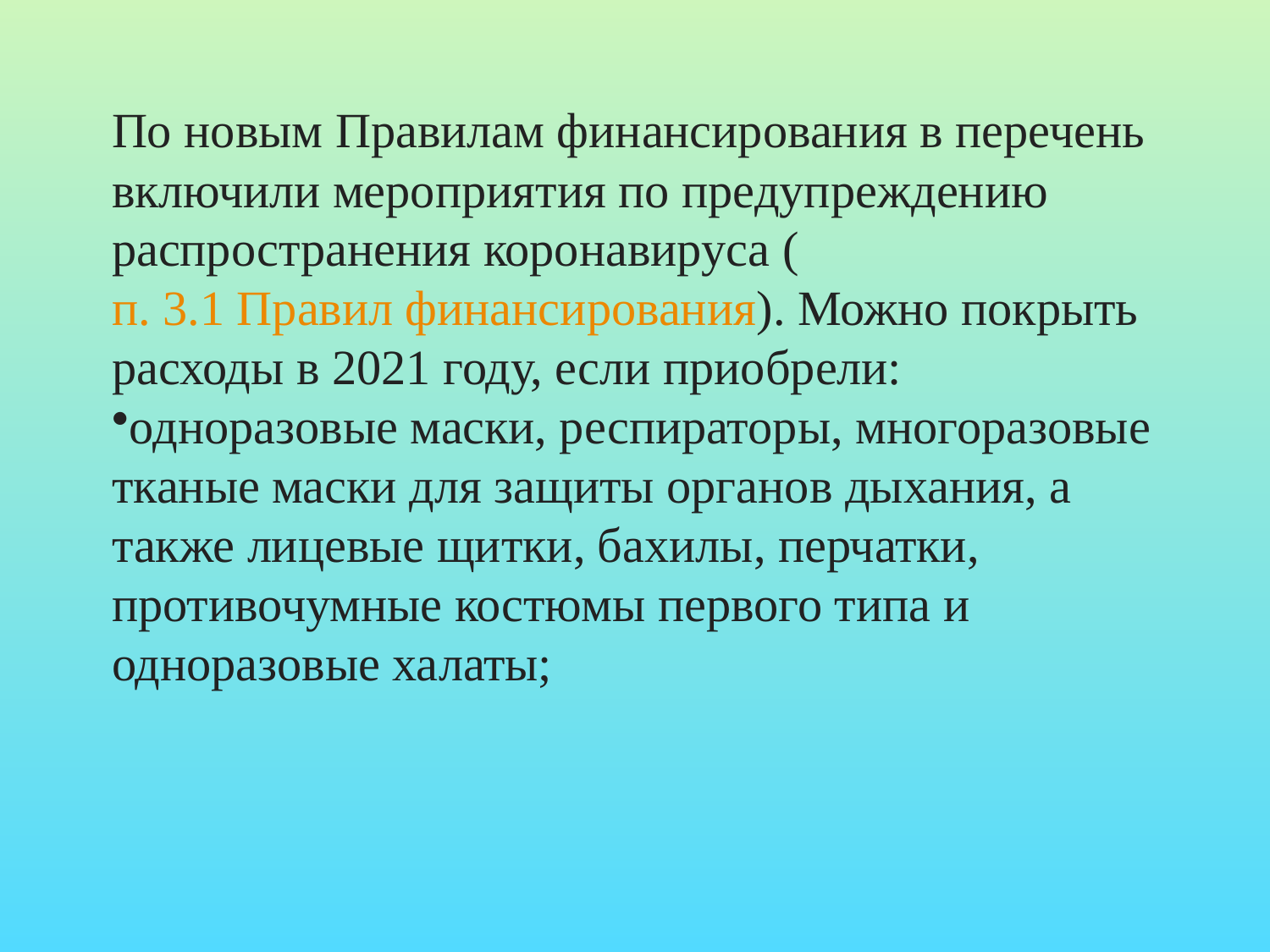

По новым Правилам финансирования в перечень включили мероприятия по предупреждению распространения коронавируса (п. 3.1 Правил финансирования). Можно покрыть расходы в 2021 году, если приобрели:
одноразовые маски, респираторы, многоразовые тканые маски для защиты органов дыхания, а также лицевые щитки, бахилы, перчатки, противочумные костюмы первого типа и одноразовые халаты;